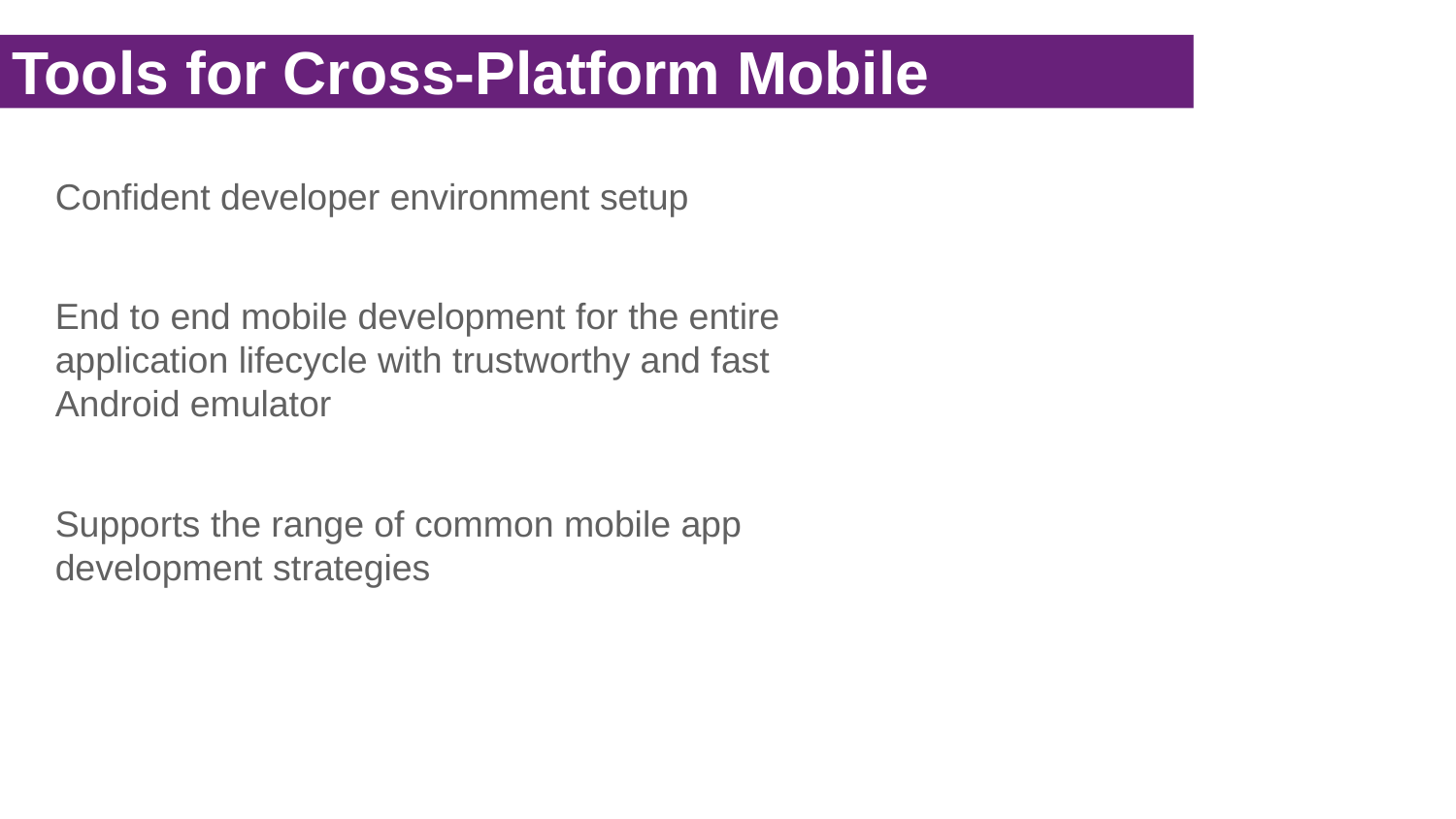

Tools for Cross-Platform Mobile Development
Confident developer environment setup

End to end mobile development for the entire application lifecycle with trustworthy and fast Android emulator

Supports the range of common mobile app development strategies